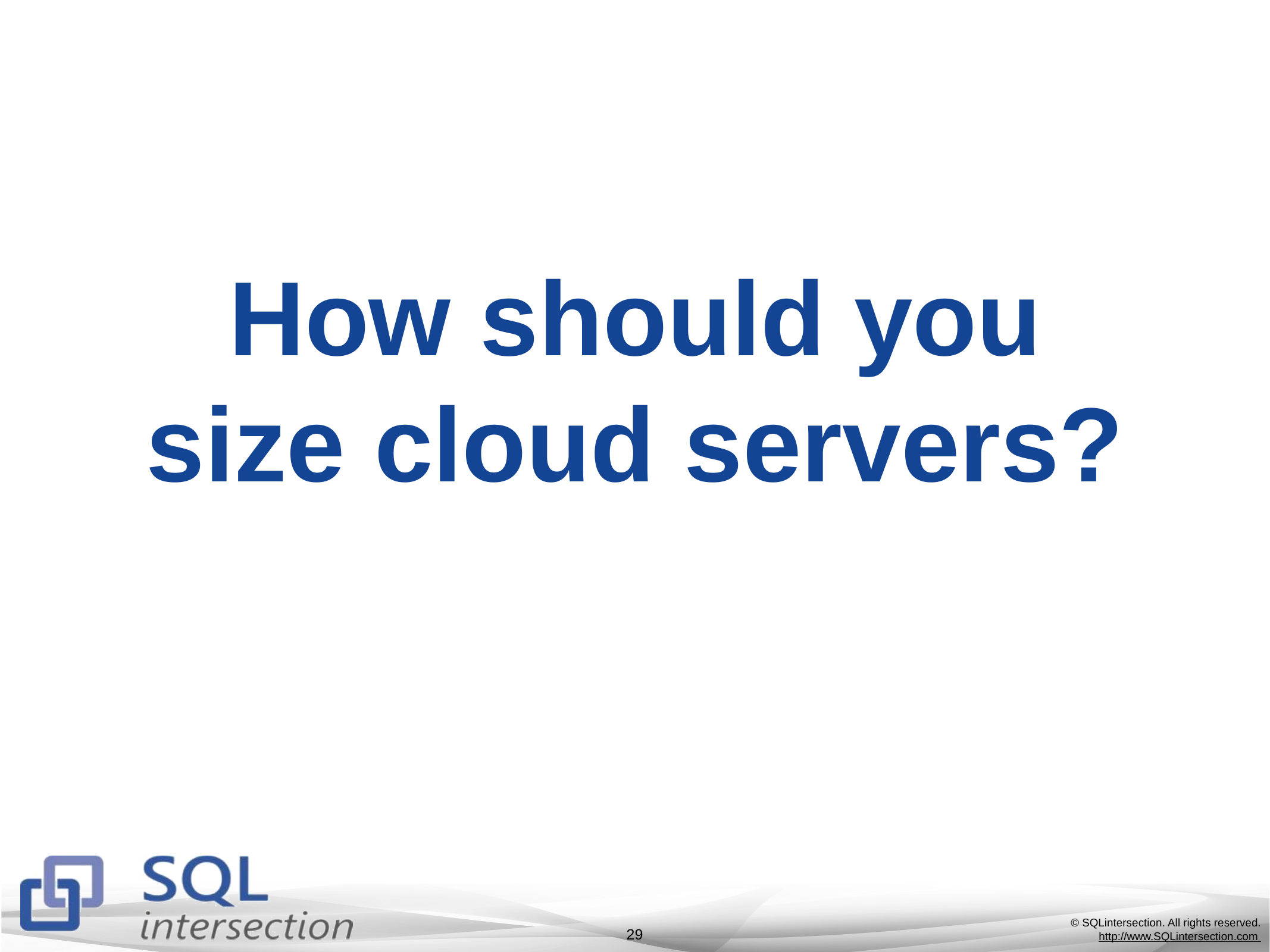

# How should you size cloud servers?